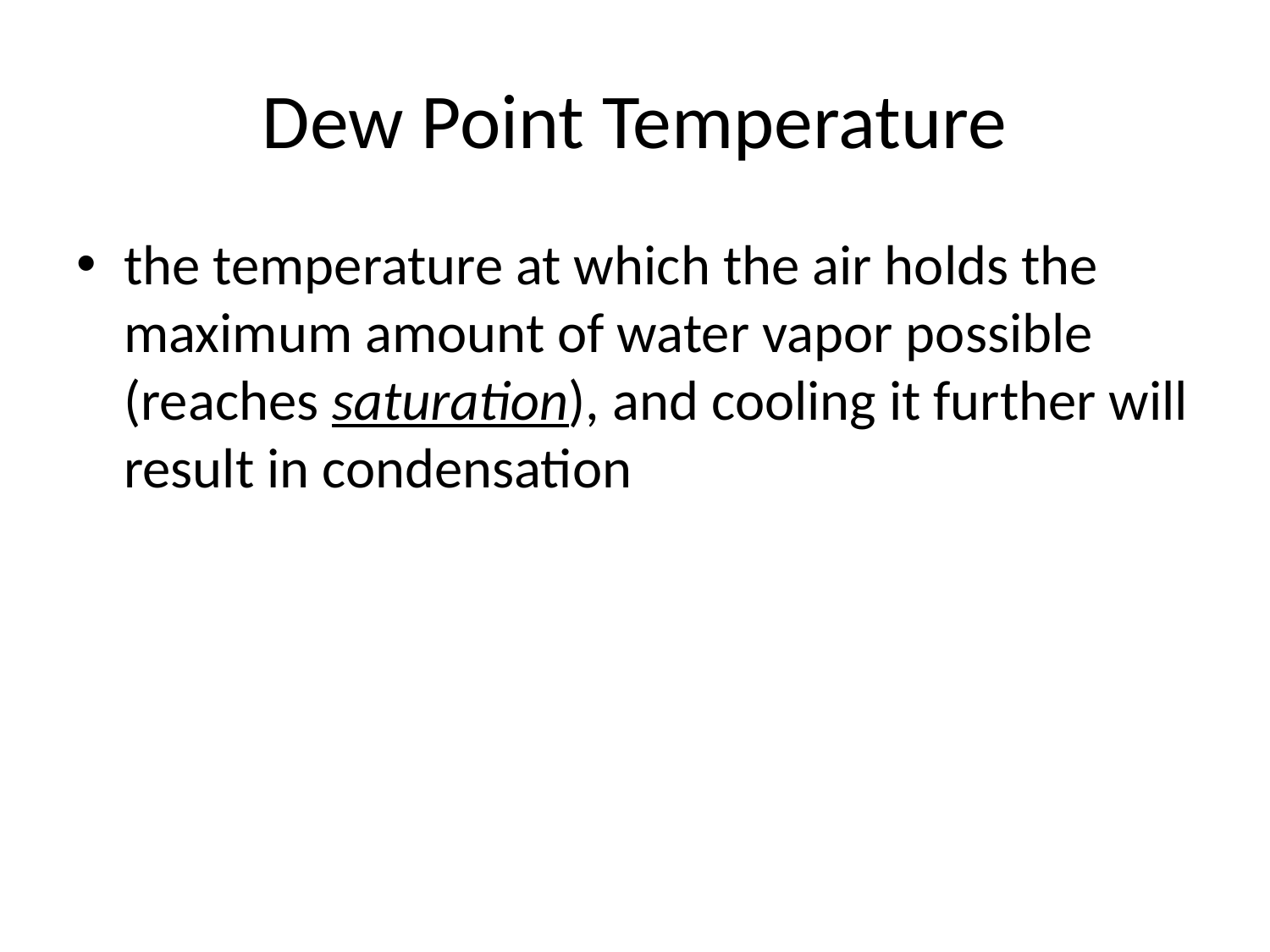

# Dew Point Temperature
the temperature at which the air holds the maximum amount of water vapor possible (reaches saturation), and cooling it further will result in condensation